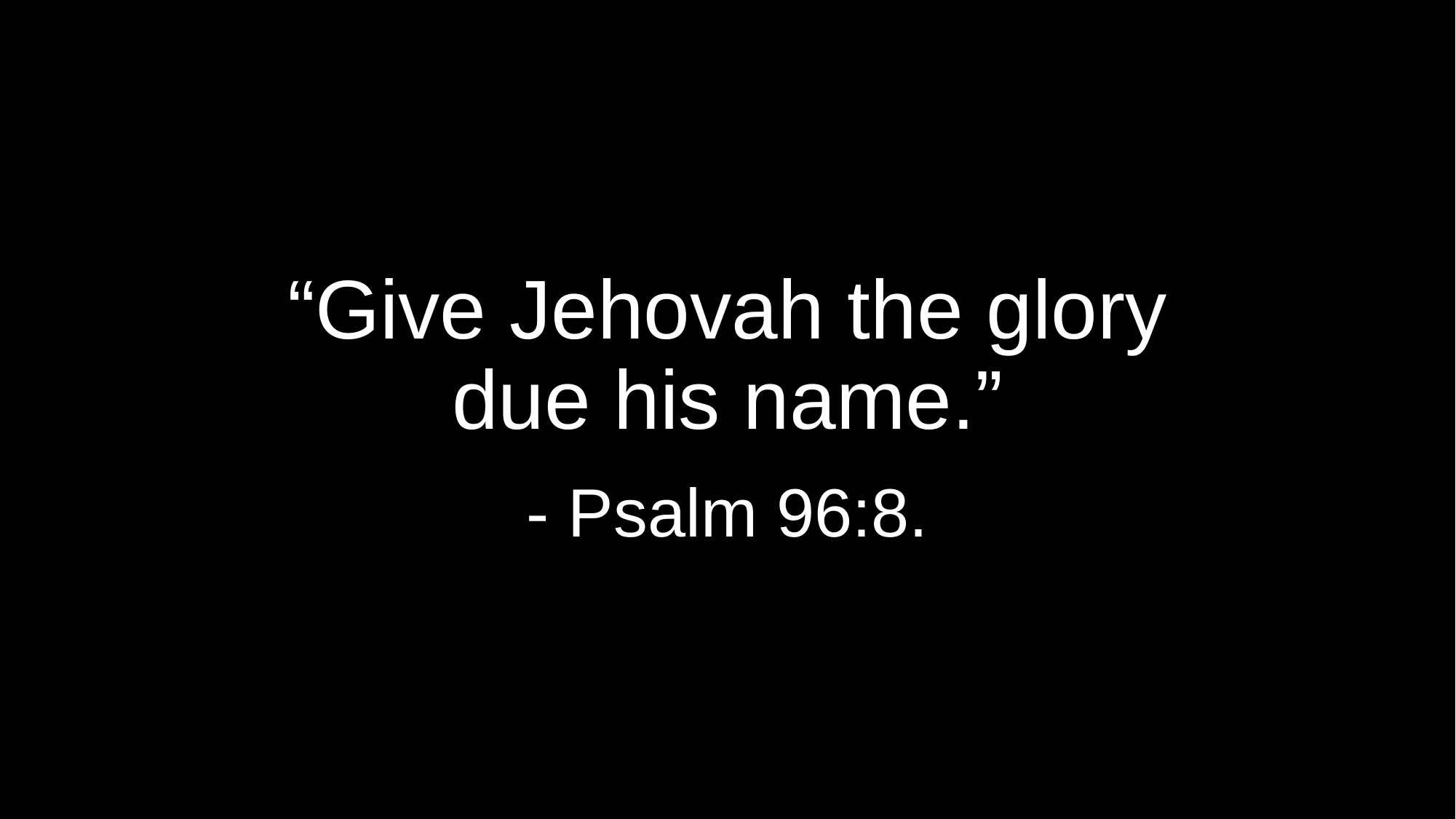

“Give Jehovah the glory
due his name.”
- Psalm 96:8.